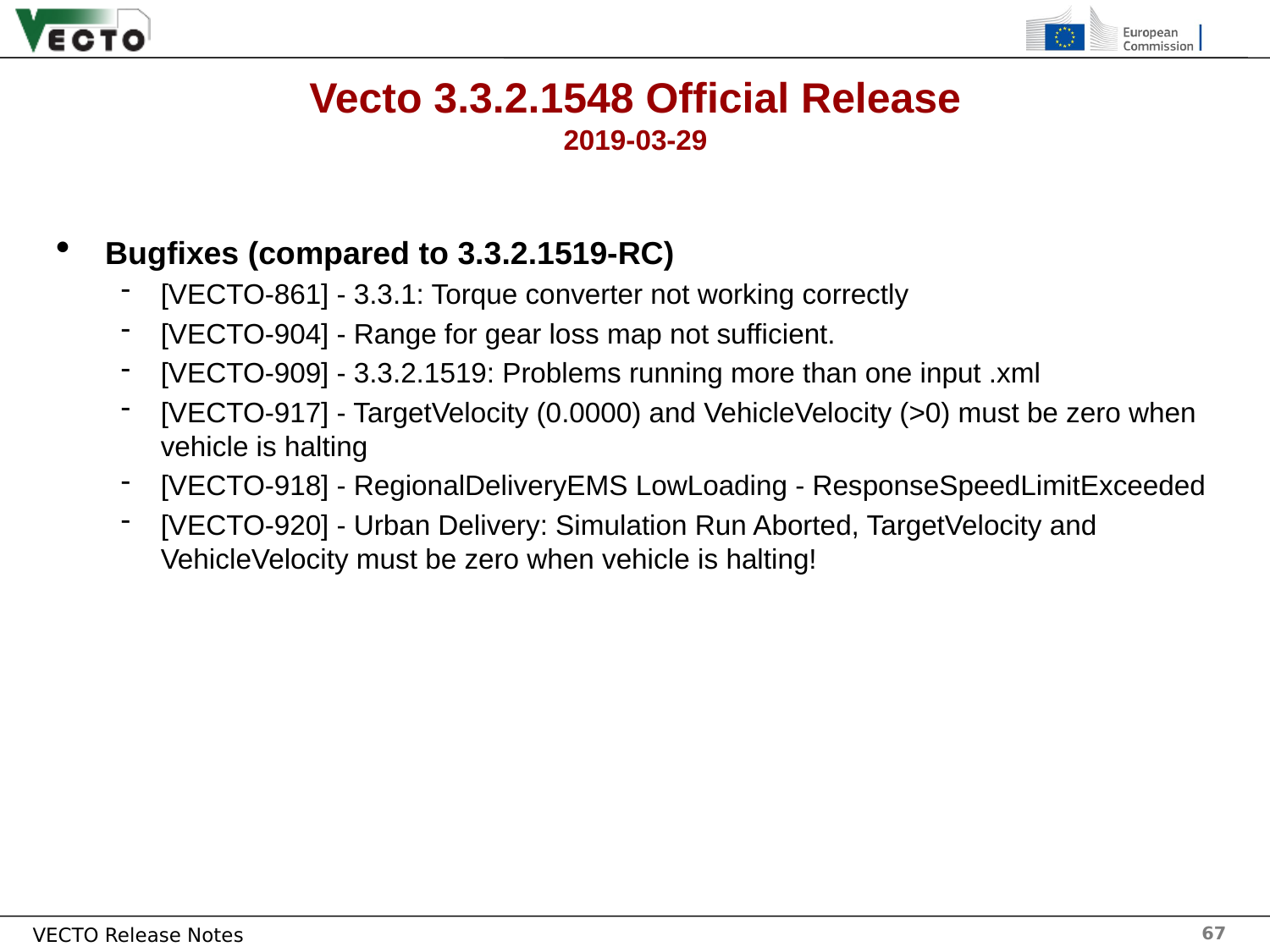

# Vecto 3.3.2.1548 Official Release 2019-03-29
Bugfixes (compared to 3.3.2.1519-RC)
[VECTO-861] - 3.3.1: Torque converter not working correctly
[VECTO-904] - Range for gear loss map not sufficient.
[VECTO-909] - 3.3.2.1519: Problems running more than one input .xml
[VECTO-917] - TargetVelocity (0.0000) and VehicleVelocity (>0) must be zero when vehicle is halting
[VECTO-918] - RegionalDeliveryEMS LowLoading - ResponseSpeedLimitExceeded
[VECTO-920] - Urban Delivery: Simulation Run Aborted, TargetVelocity and VehicleVelocity must be zero when vehicle is halting!